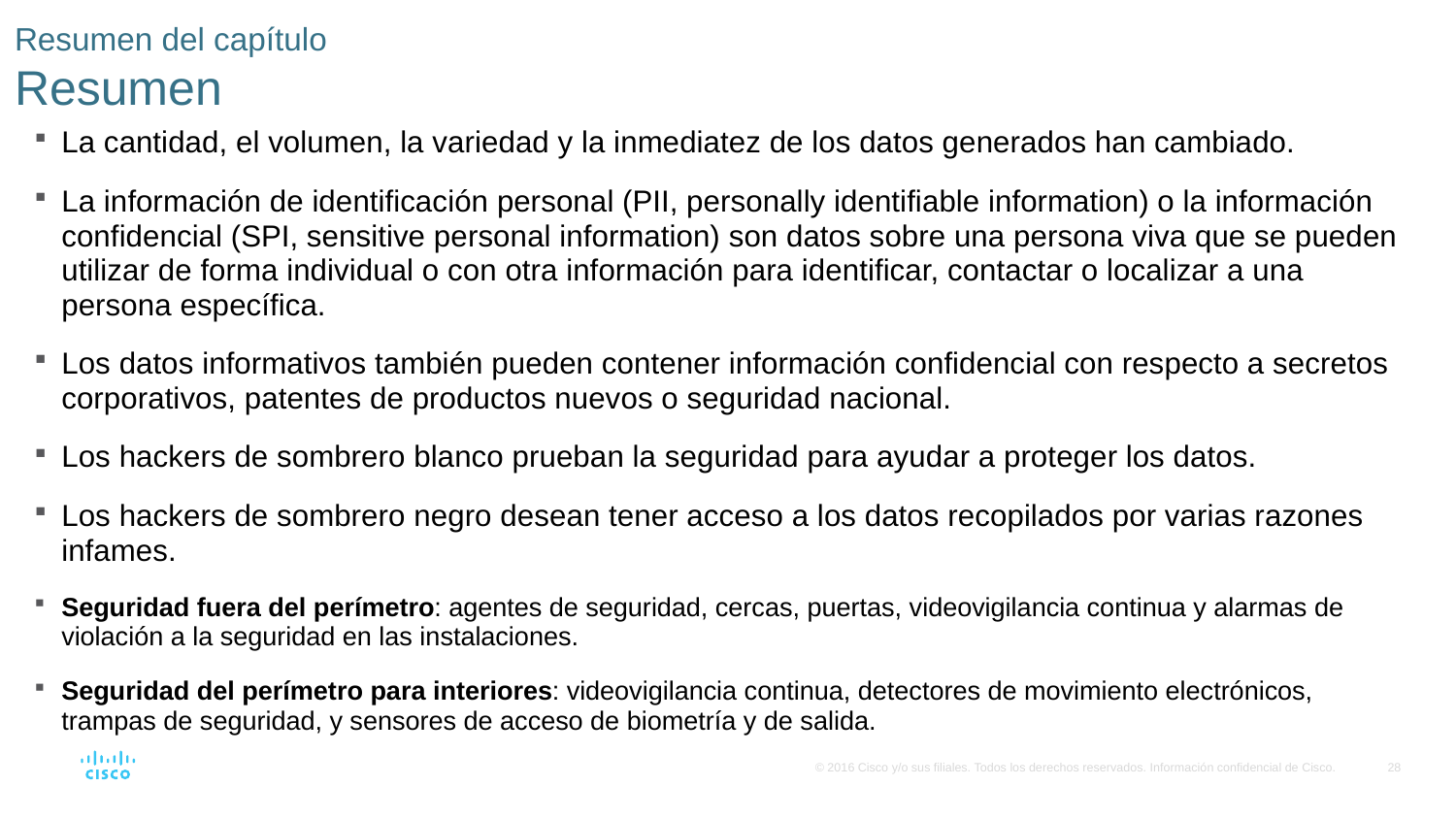

# Resumen del capítulo Resumen
La cantidad, el volumen, la variedad y la inmediatez de los datos generados han cambiado.
La información de identificación personal (PII, personally identifiable information) o la información confidencial (SPI, sensitive personal information) son datos sobre una persona viva que se pueden utilizar de forma individual o con otra información para identificar, contactar o localizar a una persona específica.
Los datos informativos también pueden contener información confidencial con respecto a secretos corporativos, patentes de productos nuevos o seguridad nacional.
Los hackers de sombrero blanco prueban la seguridad para ayudar a proteger los datos.
Los hackers de sombrero negro desean tener acceso a los datos recopilados por varias razones infames.
Seguridad fuera del perímetro: agentes de seguridad, cercas, puertas, videovigilancia continua y alarmas de violación a la seguridad en las instalaciones.
Seguridad del perímetro para interiores: videovigilancia continua, detectores de movimiento electrónicos, trampas de seguridad, y sensores de acceso de biometría y de salida.